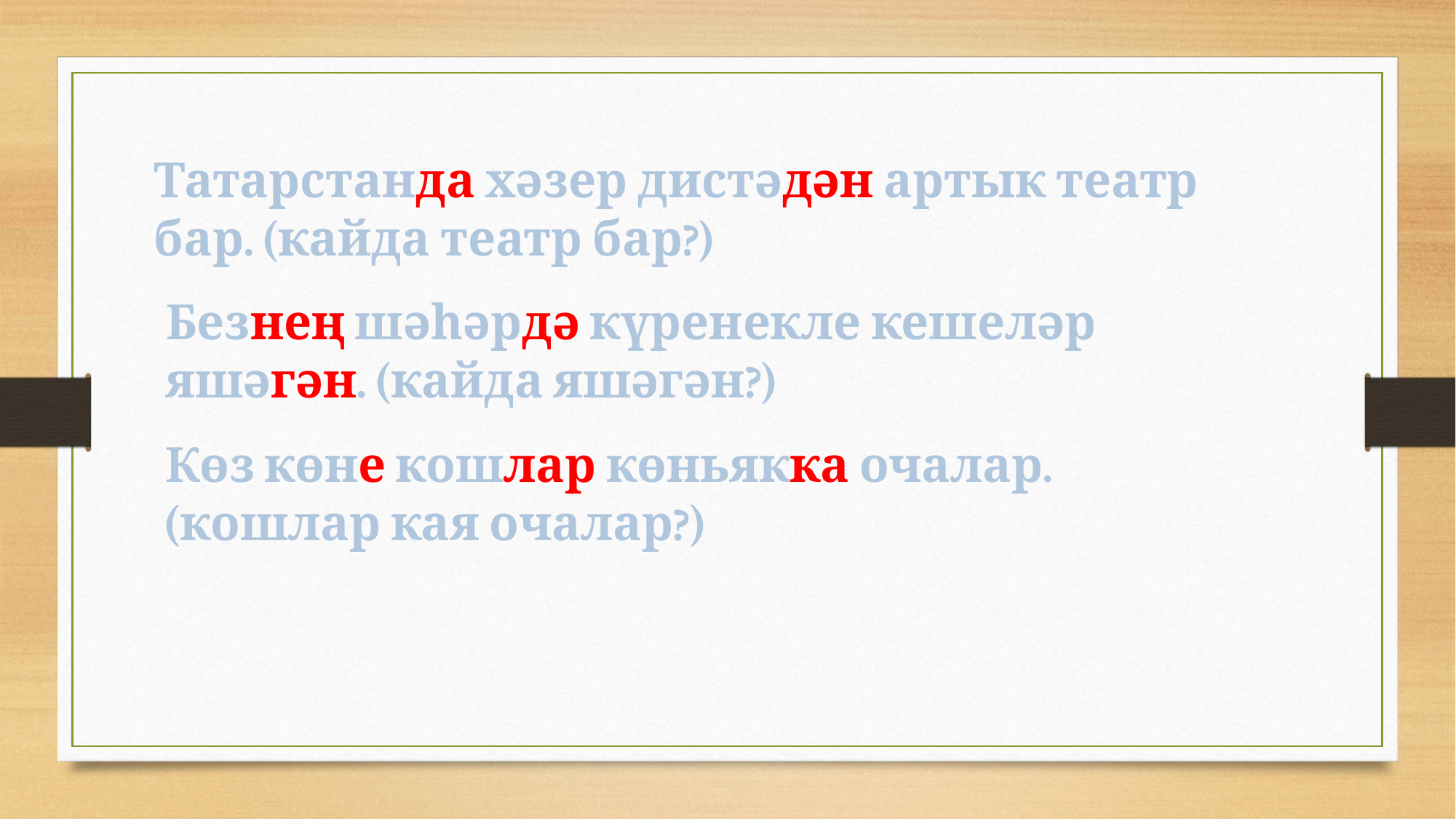

Татарстанда хәзер дистәдән артык театр бар. (кайда театр бар?)
Безнең шәһәрдә күренекле кешеләр яшәгән. (кайда яшәгән?)
Көз көне кошлар көньякка очалар.
(кошлар кая очалар?)